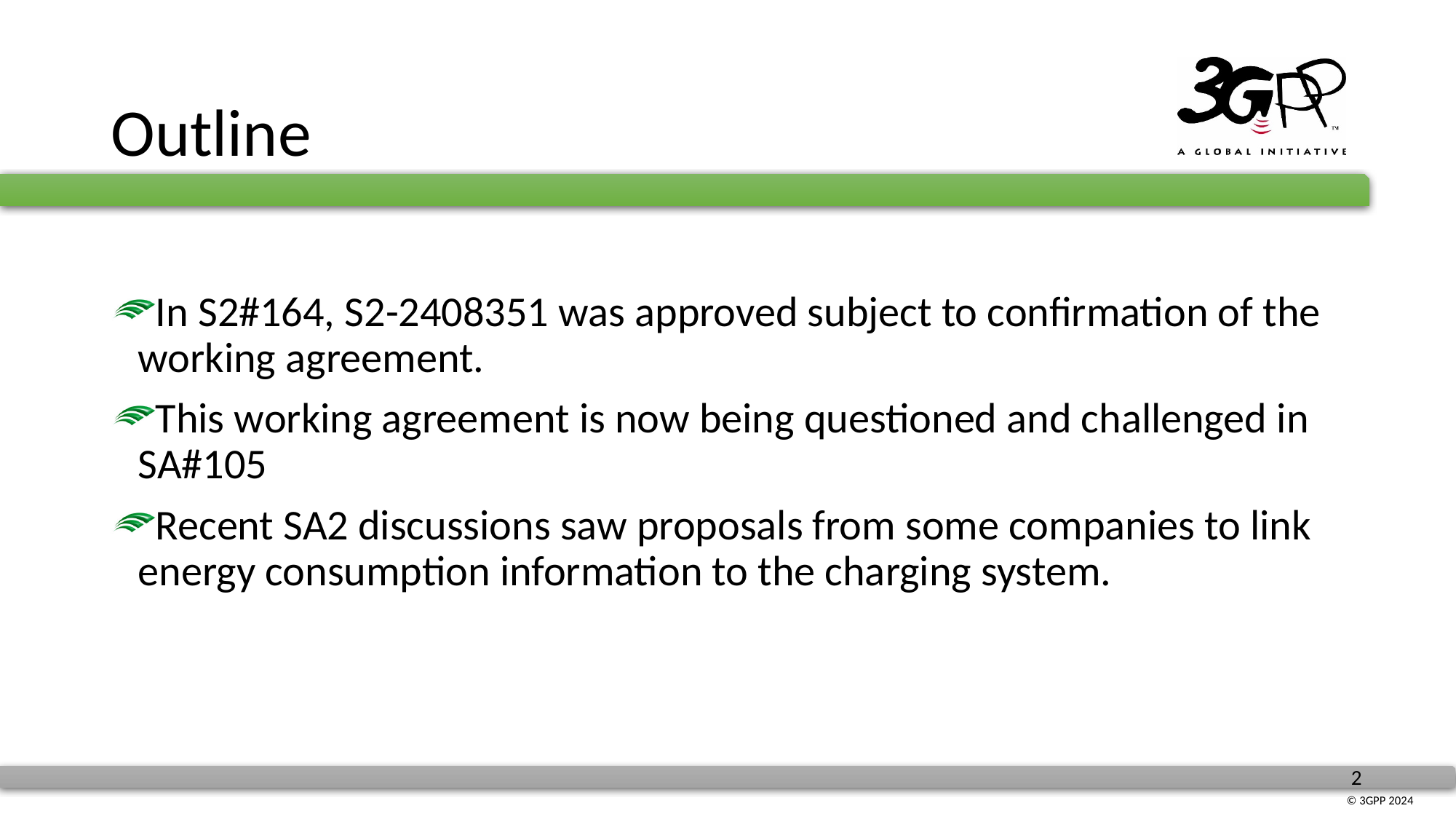

# Outline

In S2#164, S2-2408351 was approved subject to confirmation of the working agreement.
This working agreement is now being questioned and challenged in   SA#105
Recent SA2 discussions saw proposals from some companies to link energy consumption information to the charging system.